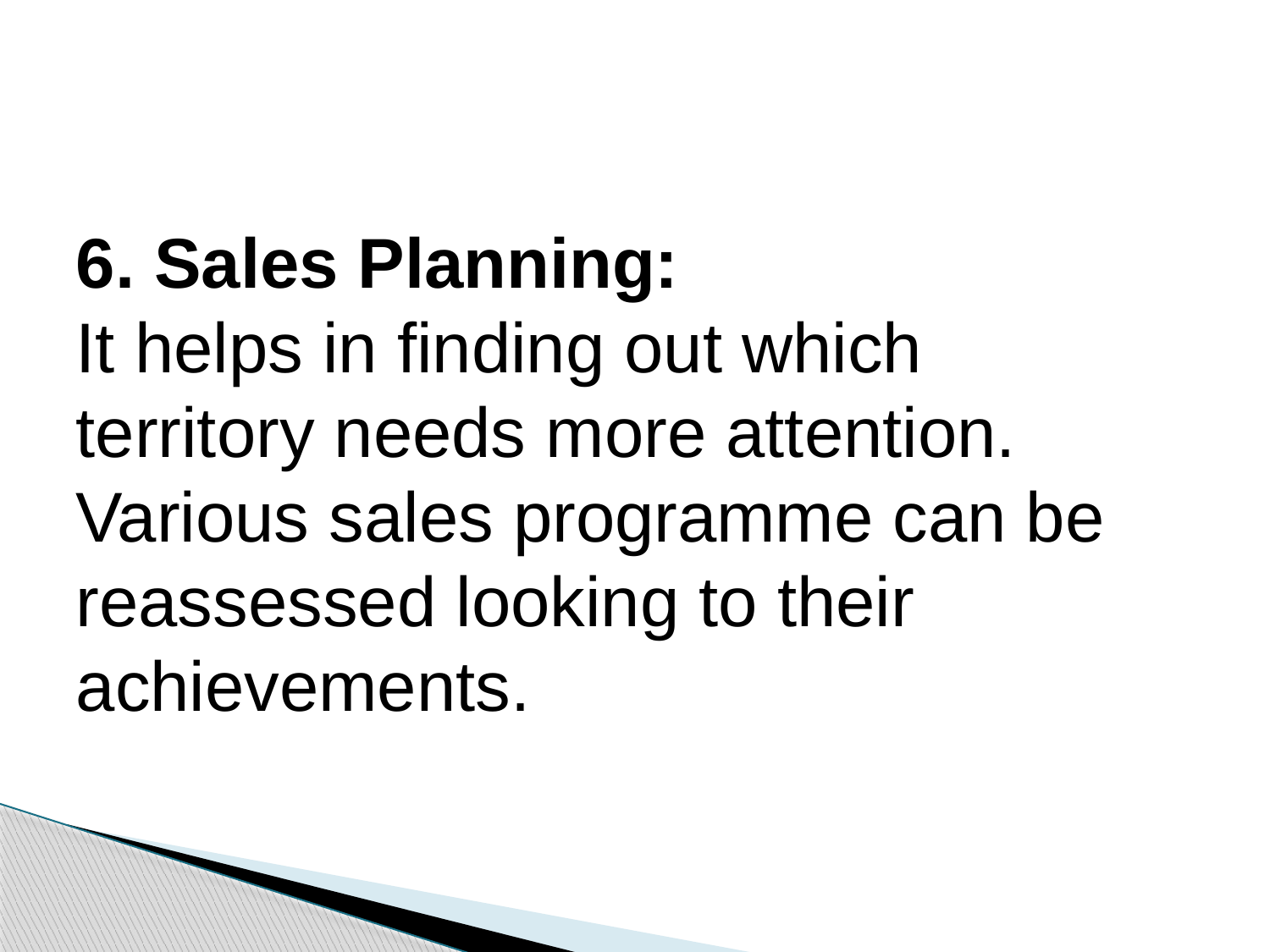

6. Sales Planning:
It helps in finding out which territory needs more attention. Various sales programme can be reassessed looking to their achievements.